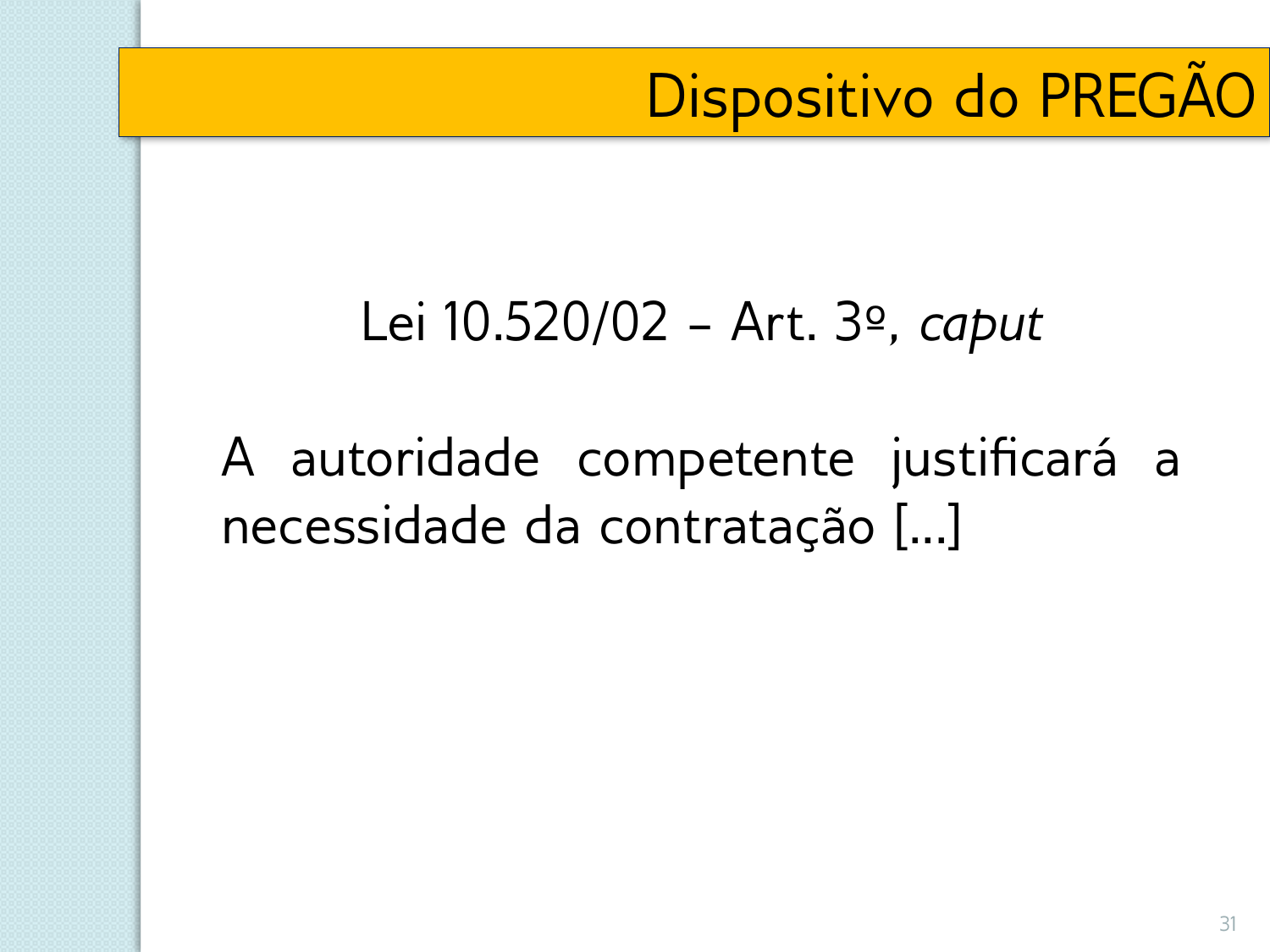

Dispositivo do PREGÃO
Lei 10.520/02 – Art. 3º, caput

A autoridade competente justificará a necessidade da contratação [...]

31